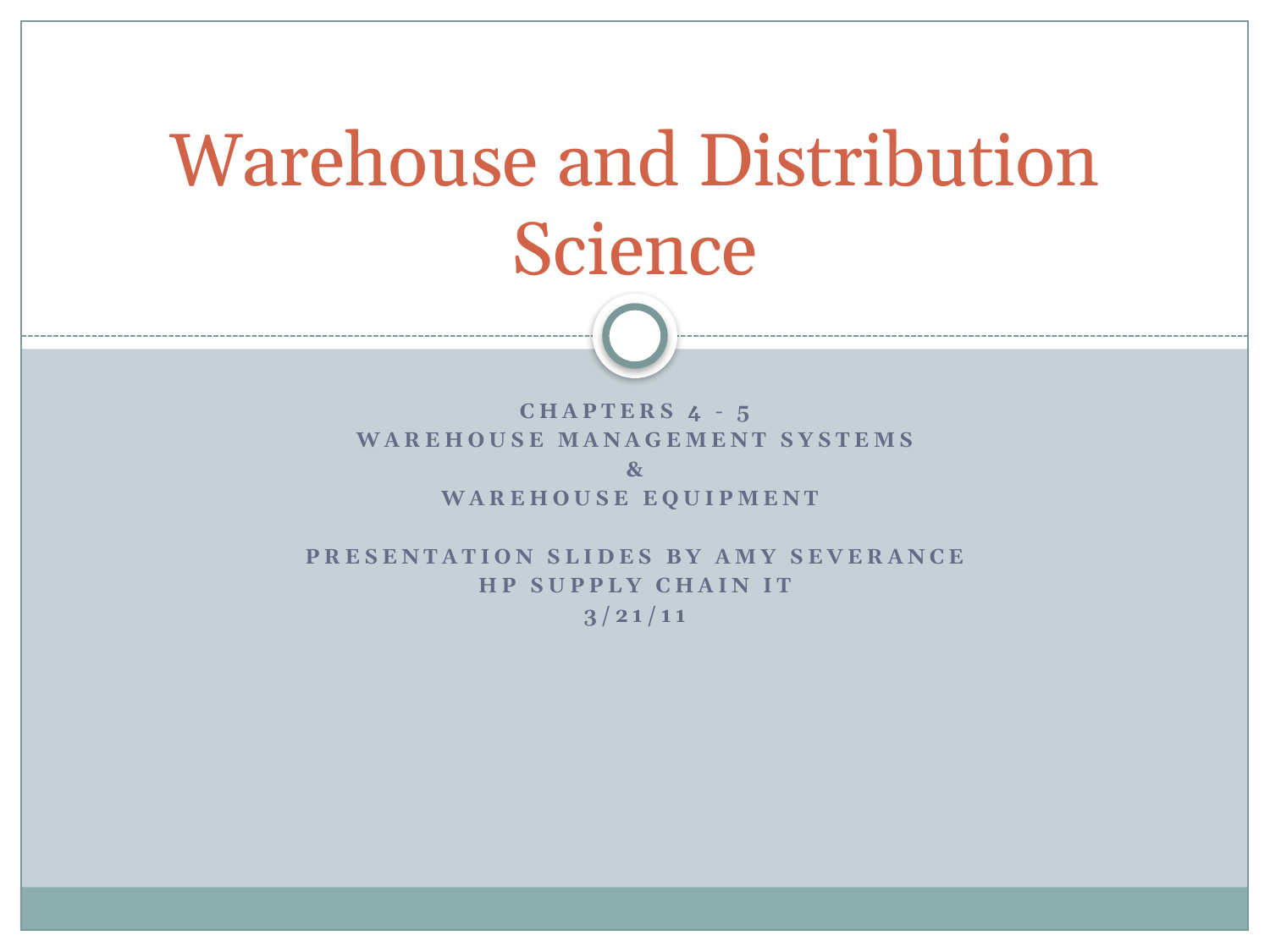

# Warehouse and Distribution Science
Chapters 4 - 5
Warehouse Management Systems
&
Warehouse Equipment

Presentation Slides by Amy Severance
HP Supply Chain IT
3/21/11